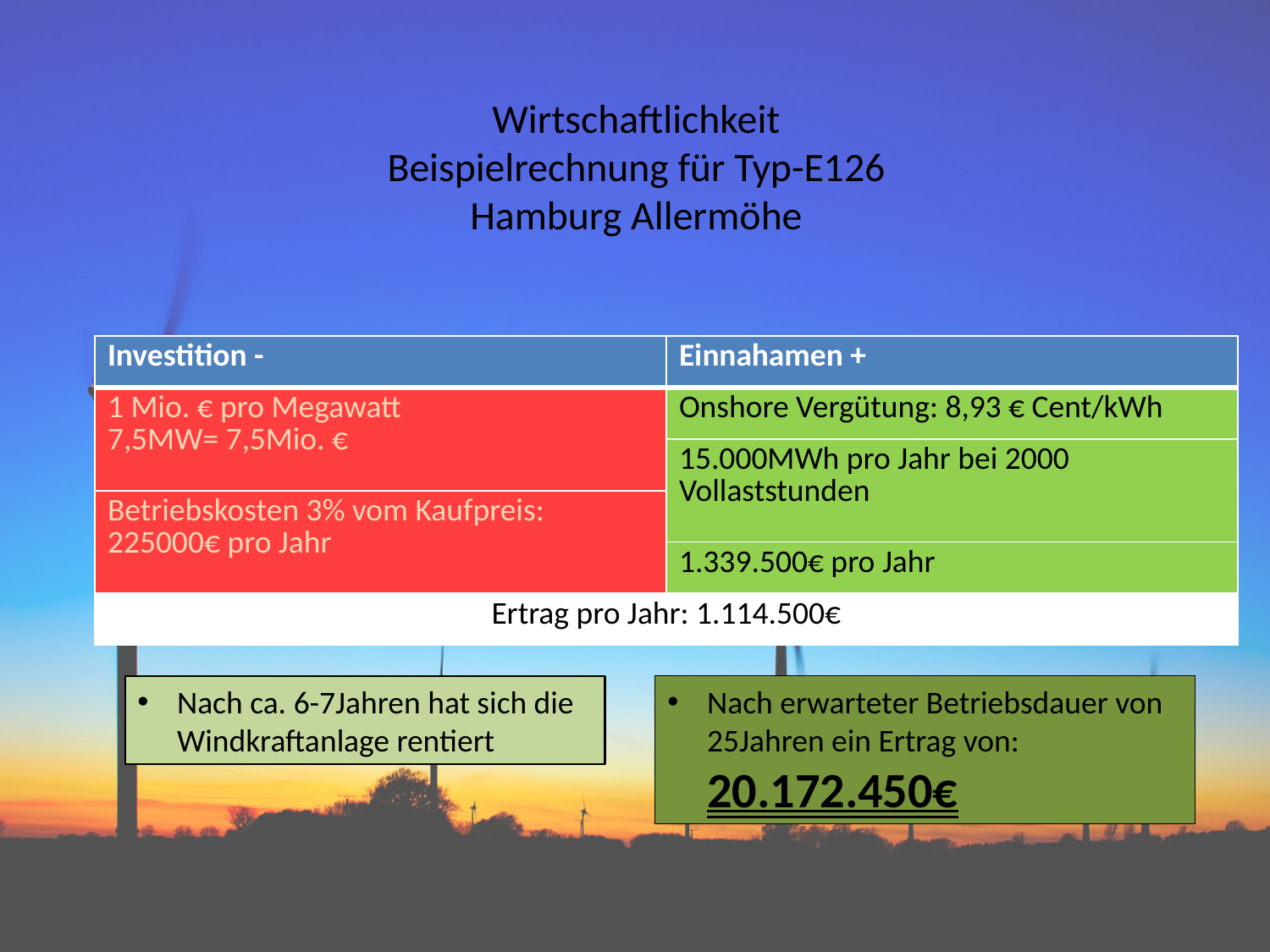

# Wirtschaftlichkeit Beispielrechnung für Typ-E126 Hamburg Allermöhe
| Investition - | Einnahamen + |
| --- | --- |
| 1 Mio. € pro Megawatt 7,5MW= 7,5Mio. € | Onshore Vergütung: 8,93 € Cent/kWh |
|  | 15.000MWh pro Jahr bei 2000 Vollaststunden |
| Betriebskosten 3% vom Kaufpreis: 225000€ pro Jahr |  |
|  | 1.339.500€ pro Jahr |
| Ertrag pro Jahr: 1.114.500€ |  |
Nach ca. 6-7Jahren hat sich die Windkraftanlage rentiert
Nach erwarteter Betriebsdauer von 25Jahren ein Ertrag von: 20.172.450€